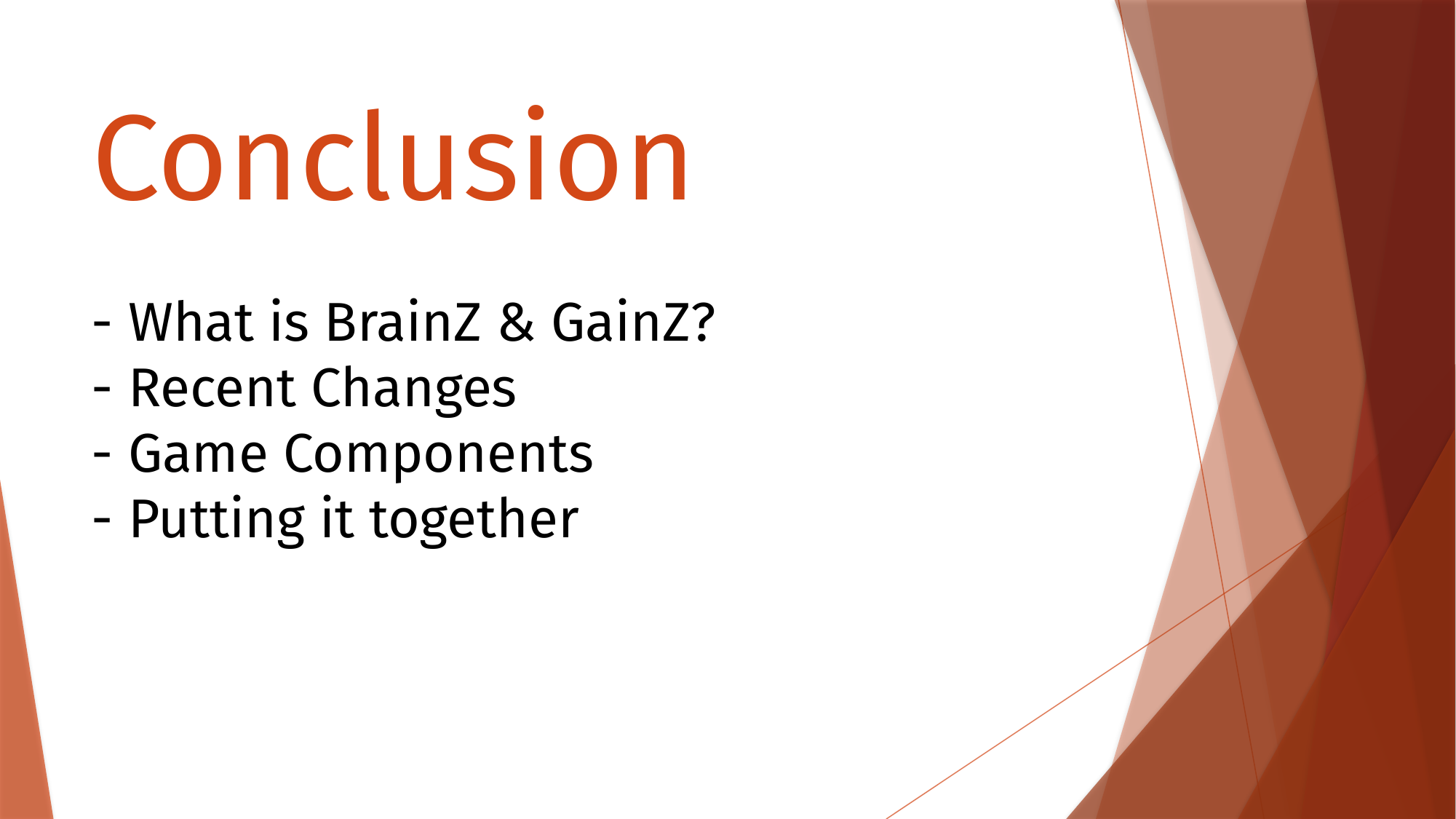

# Conclusion
- What is BrainZ & GainZ?
- Recent Changes
- Game Components
- Putting it together